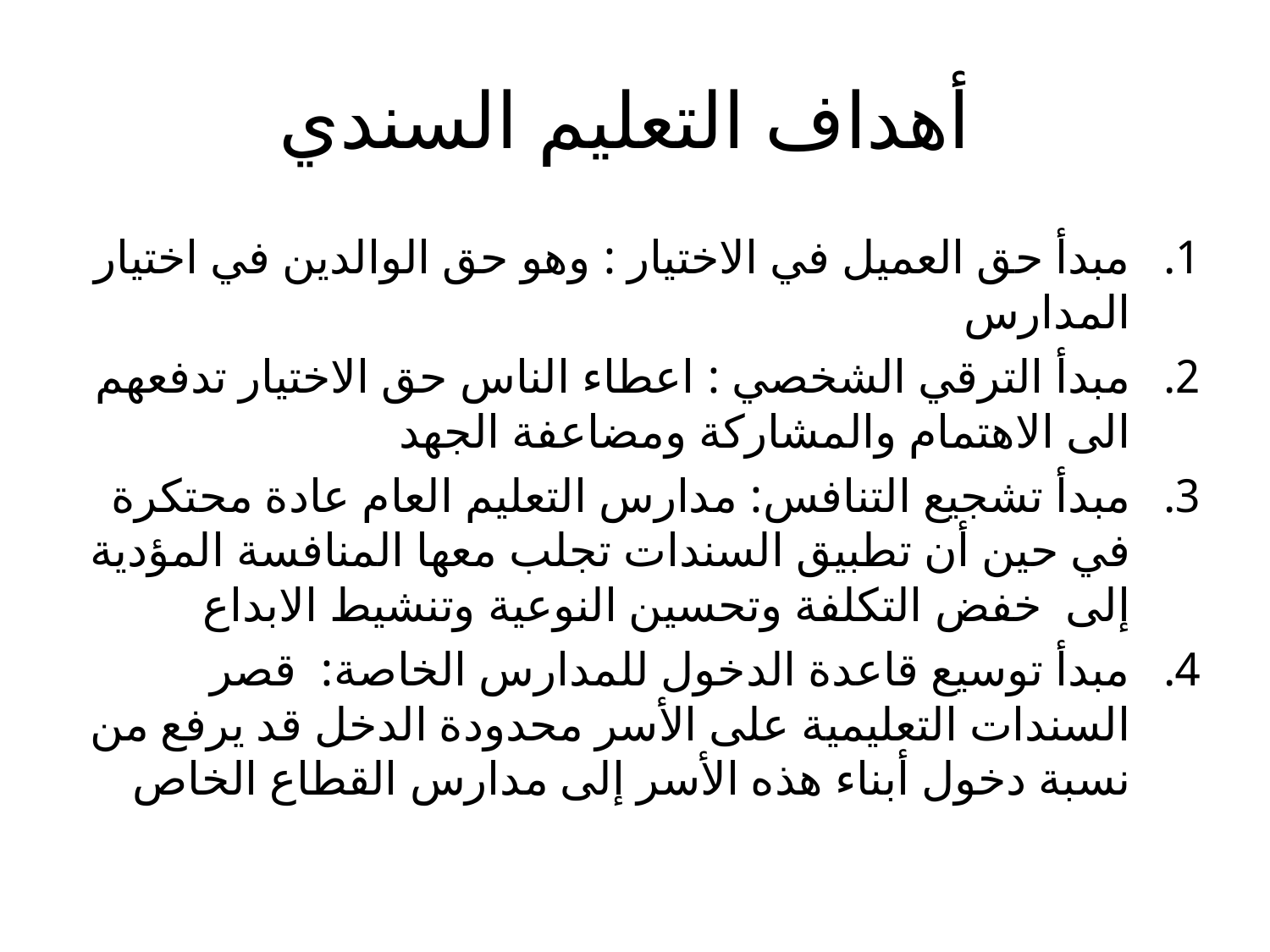

# أهداف التعليم السندي
مبدأ حق العميل في الاختيار : وهو حق الوالدين في اختيار المدارس
مبدأ الترقي الشخصي : اعطاء الناس حق الاختيار تدفعهم الى الاهتمام والمشاركة ومضاعفة الجهد
مبدأ تشجيع التنافس: مدارس التعليم العام عادة محتكرة في حين أن تطبيق السندات تجلب معها المنافسة المؤدية إلى  خفض التكلفة وتحسين النوعية وتنشيط الابداع
مبدأ توسيع قاعدة الدخول للمدارس الخاصة:  قصر السندات التعليمية على الأسر محدودة الدخل قد يرفع من نسبة دخول أبناء هذه الأسر إلى مدارس القطاع الخاص